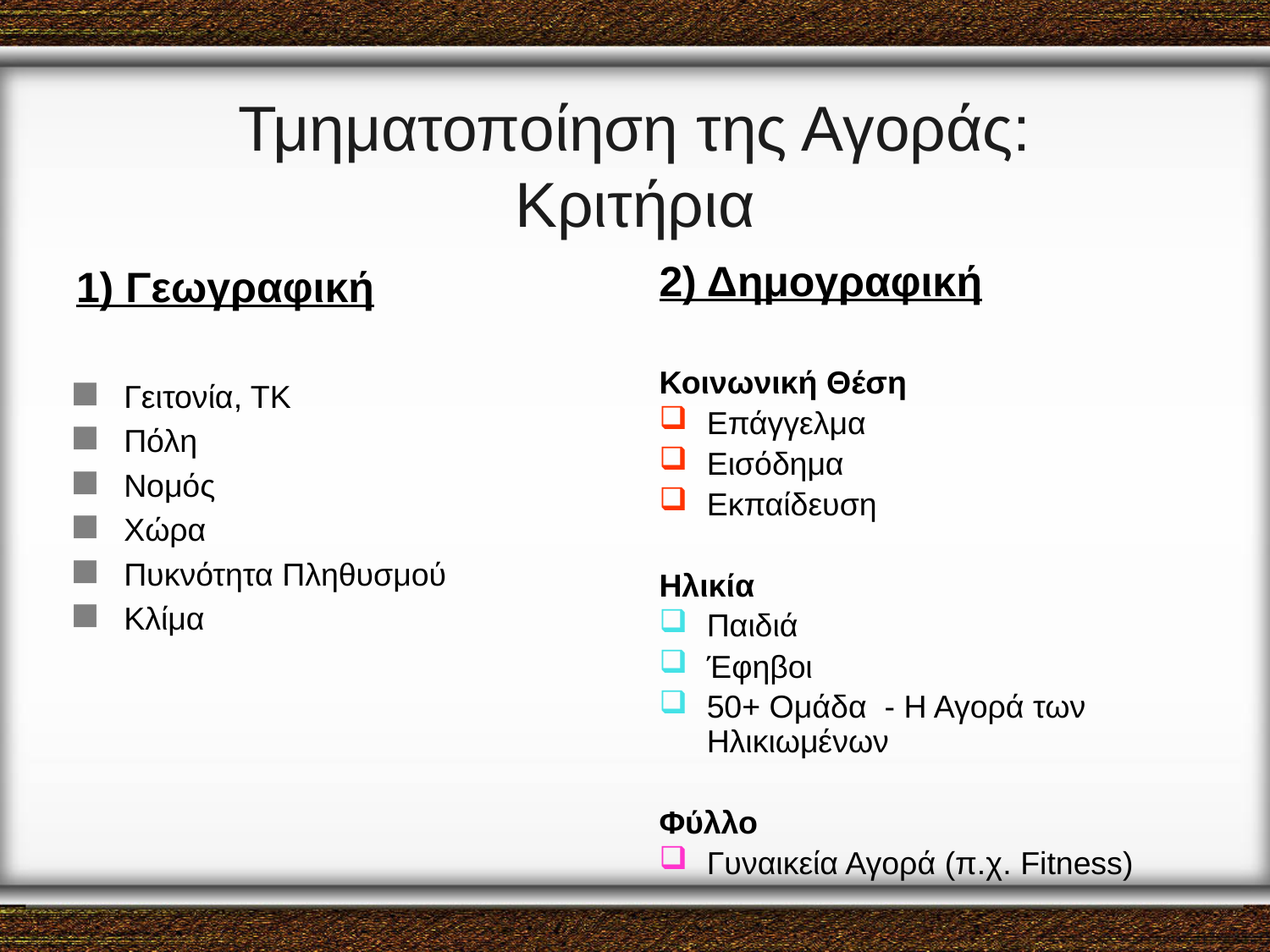

# Τμηματοποίηση της Αγοράς: Κριτήρια
1) Γεωγραφική

Γειτονία, ΤΚ
Πόλη
Νομός
Χώρα
Πυκνότητα Πληθυσμού
Κλίμα

2) Δημογραφική

Κοινωνική Θέση
Επάγγελμα
Εισόδημα
Εκπαίδευση

Ηλικία
Παιδιά
Έφηβοι
50+ Ομάδα  - Η Αγορά των Ηλικιωμένων

Φύλλο
Γυναικεία Αγορά (π.χ. Fitness)